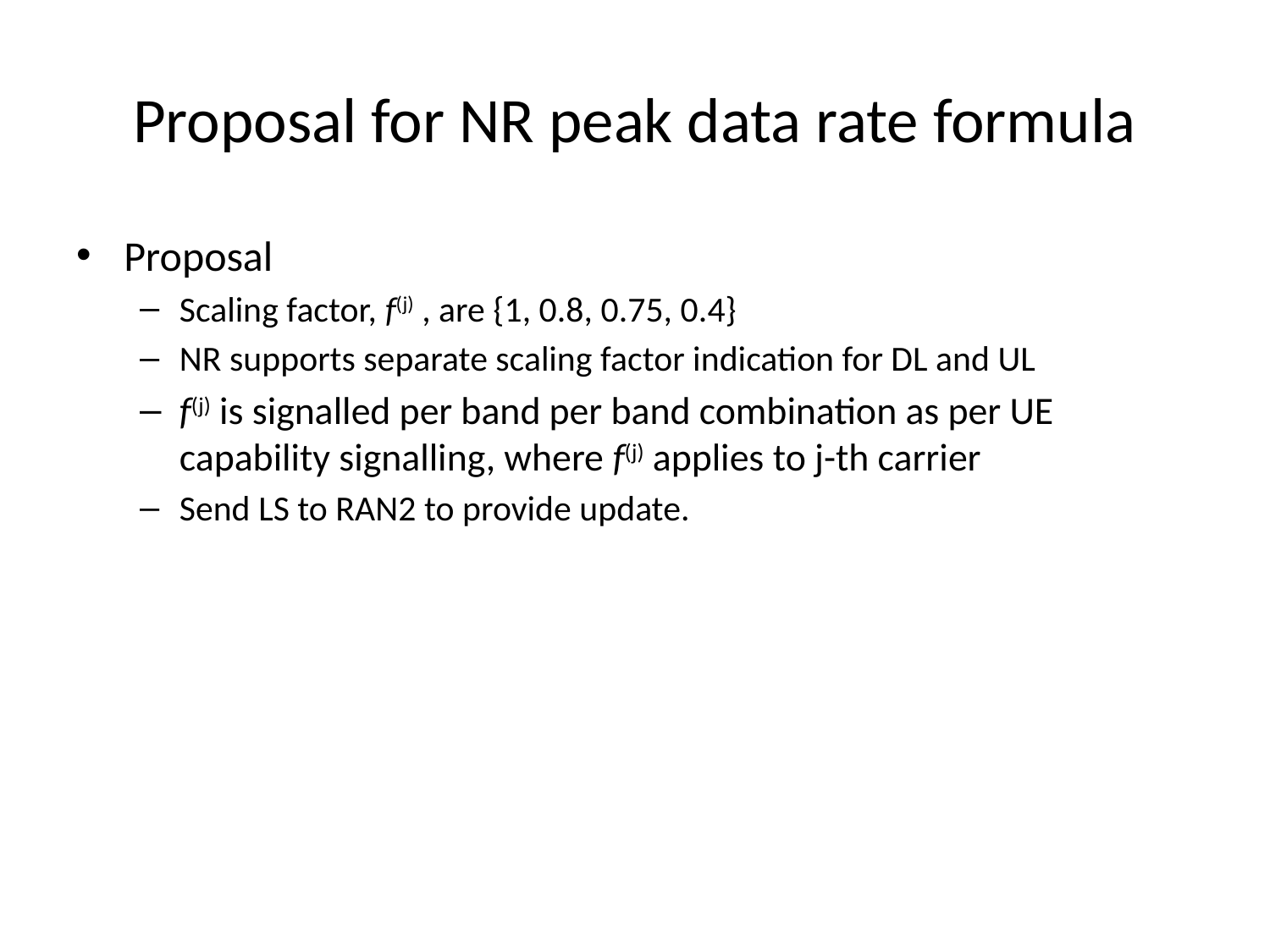

# Proposal for NR peak data rate formula
Proposal
Scaling factor, f(j) , are {1, 0.8, 0.75, 0.4}
NR supports separate scaling factor indication for DL and UL
f(j) is signalled per band per band combination as per UE capability signalling, where f(j) applies to j-th carrier
Send LS to RAN2 to provide update.